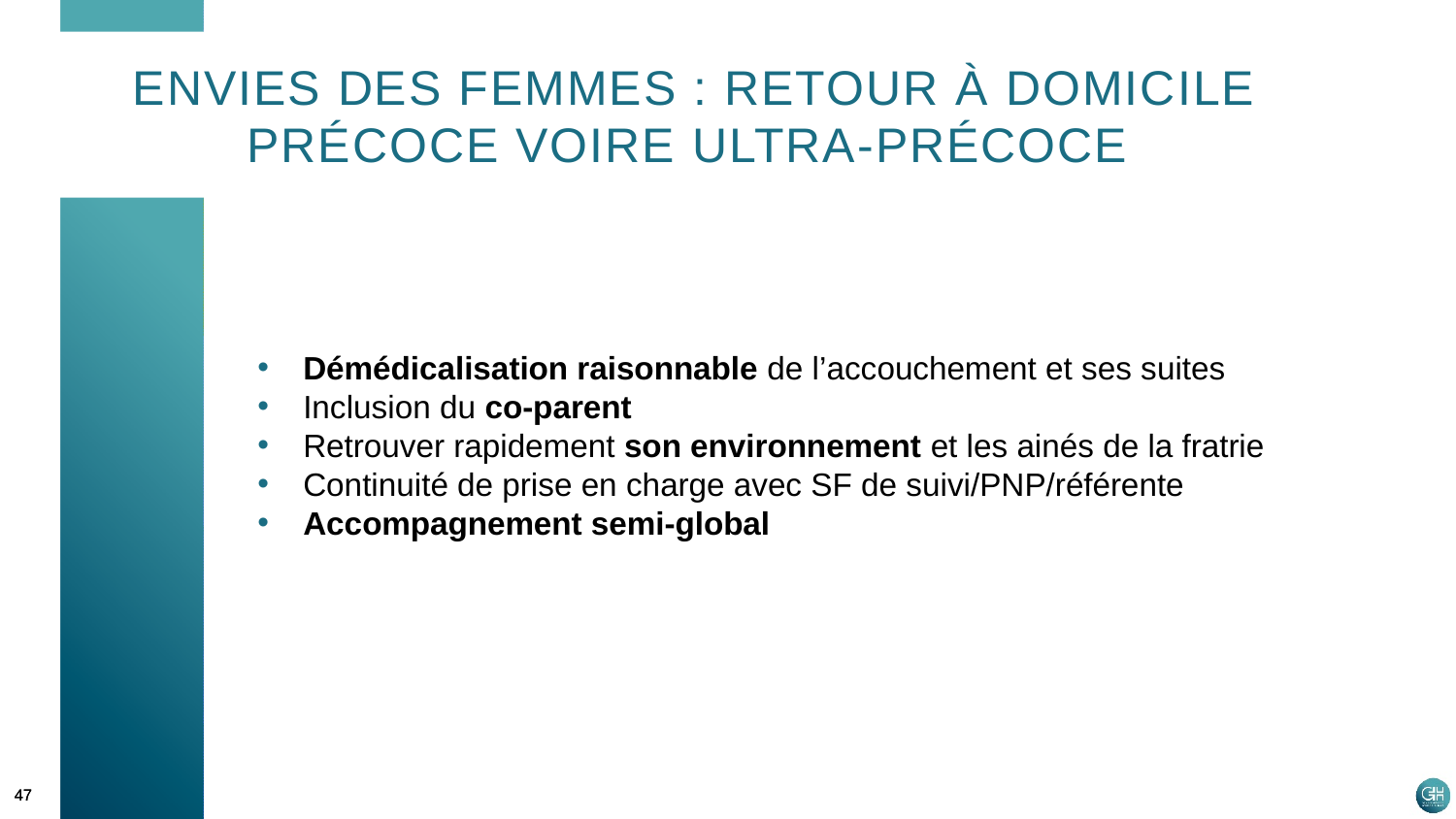

# Envies des femmes : retour à domicile précoce voire ultra-précoce
Démédicalisation raisonnable de l’accouchement et ses suites
Inclusion du co-parent
Retrouver rapidement son environnement et les ainés de la fratrie
Continuité de prise en charge avec SF de suivi/PNP/référente
Accompagnement semi-global